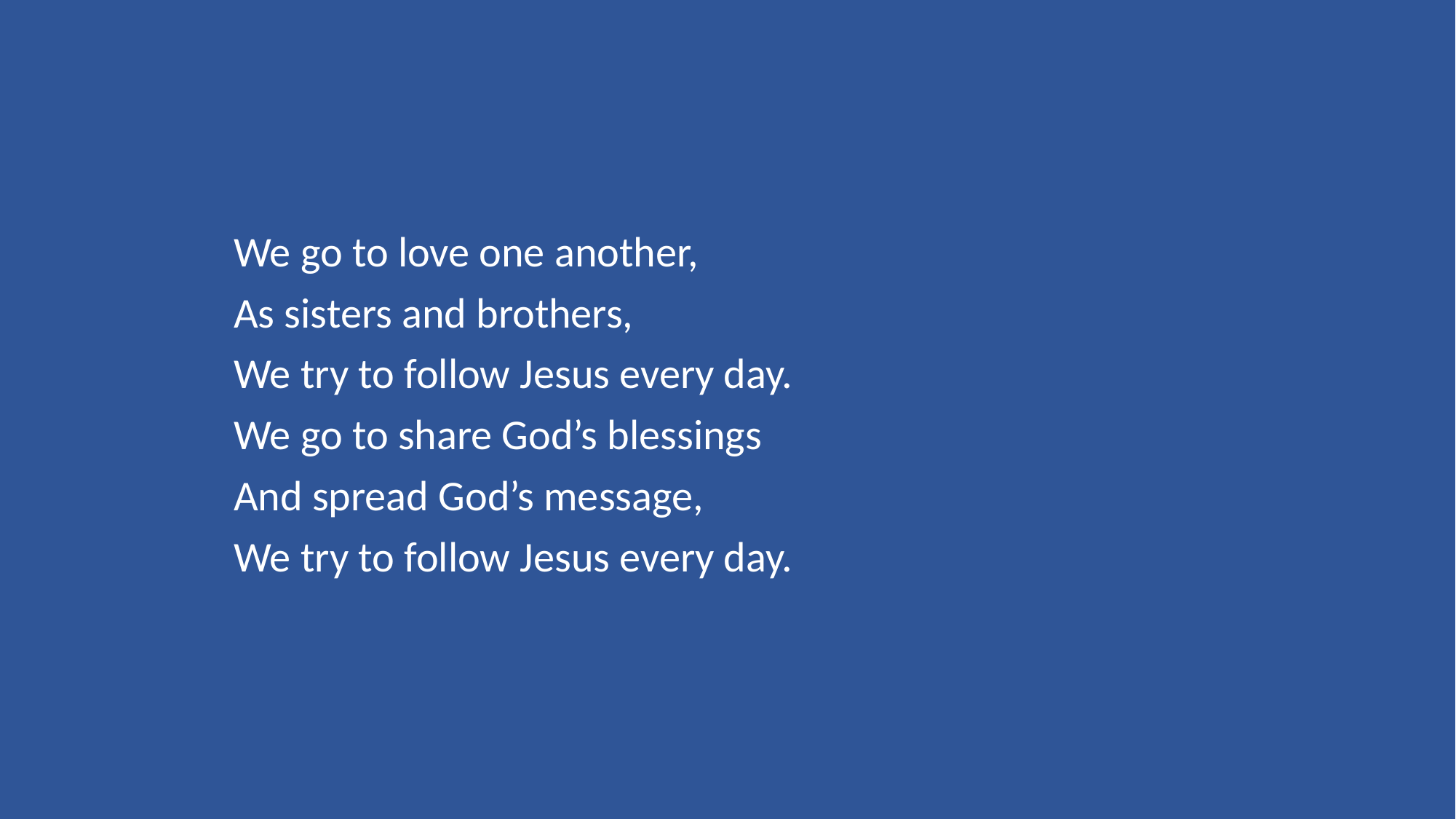

We go to love one another,
As sisters and brothers,
We try to follow Jesus every day.
We go to share God’s blessings
And spread God’s message,
We try to follow Jesus every day.